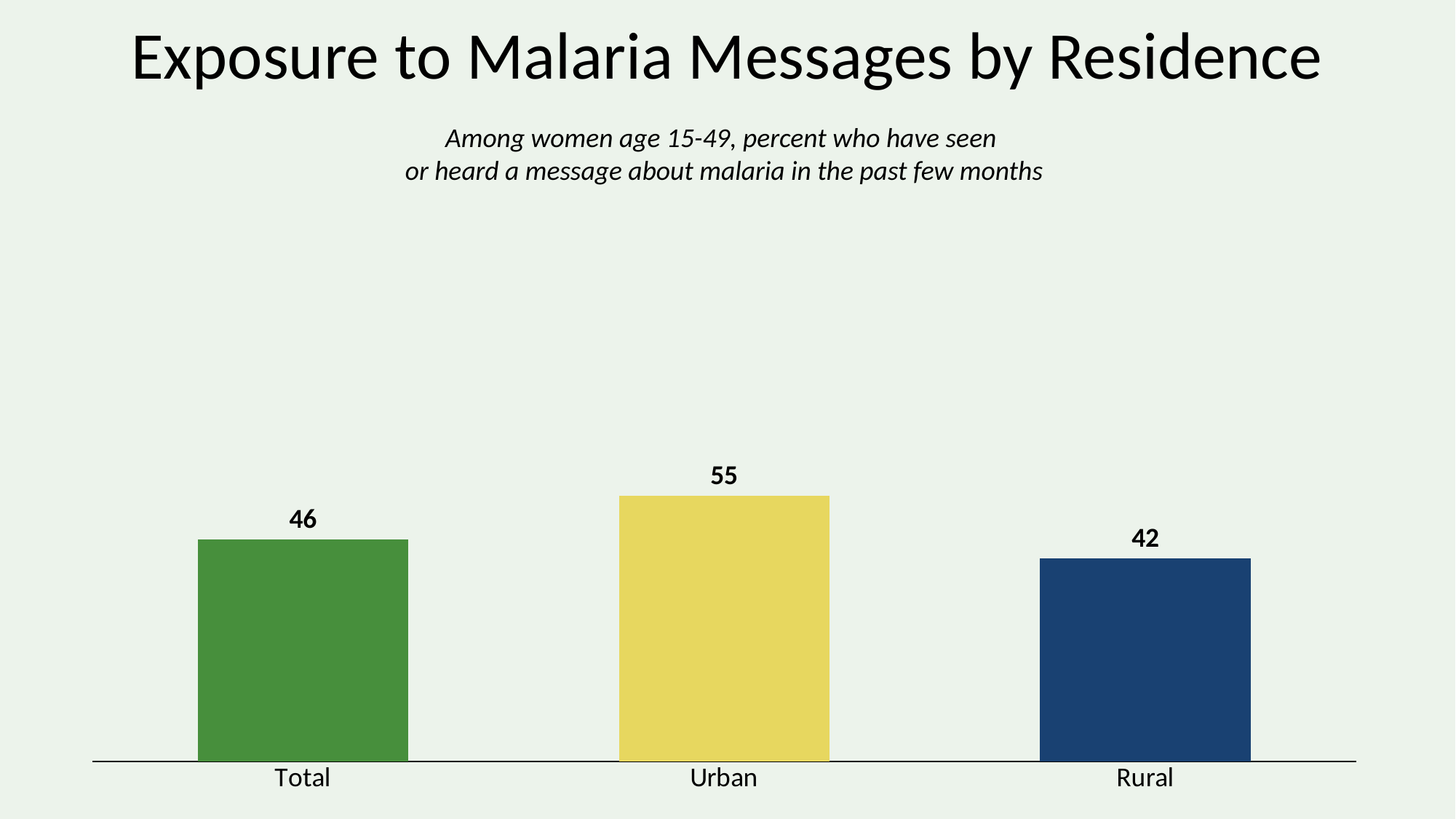

# Exposure to Malaria Messages by Residence
Among women age 15-49, percent who have seen
or heard a message about malaria in the past few months

### Chart

| Category | Series 1 |
|---|---|
| Total | 46.0 |
| Urban | 55.0 |
| Rural | 42.0 |